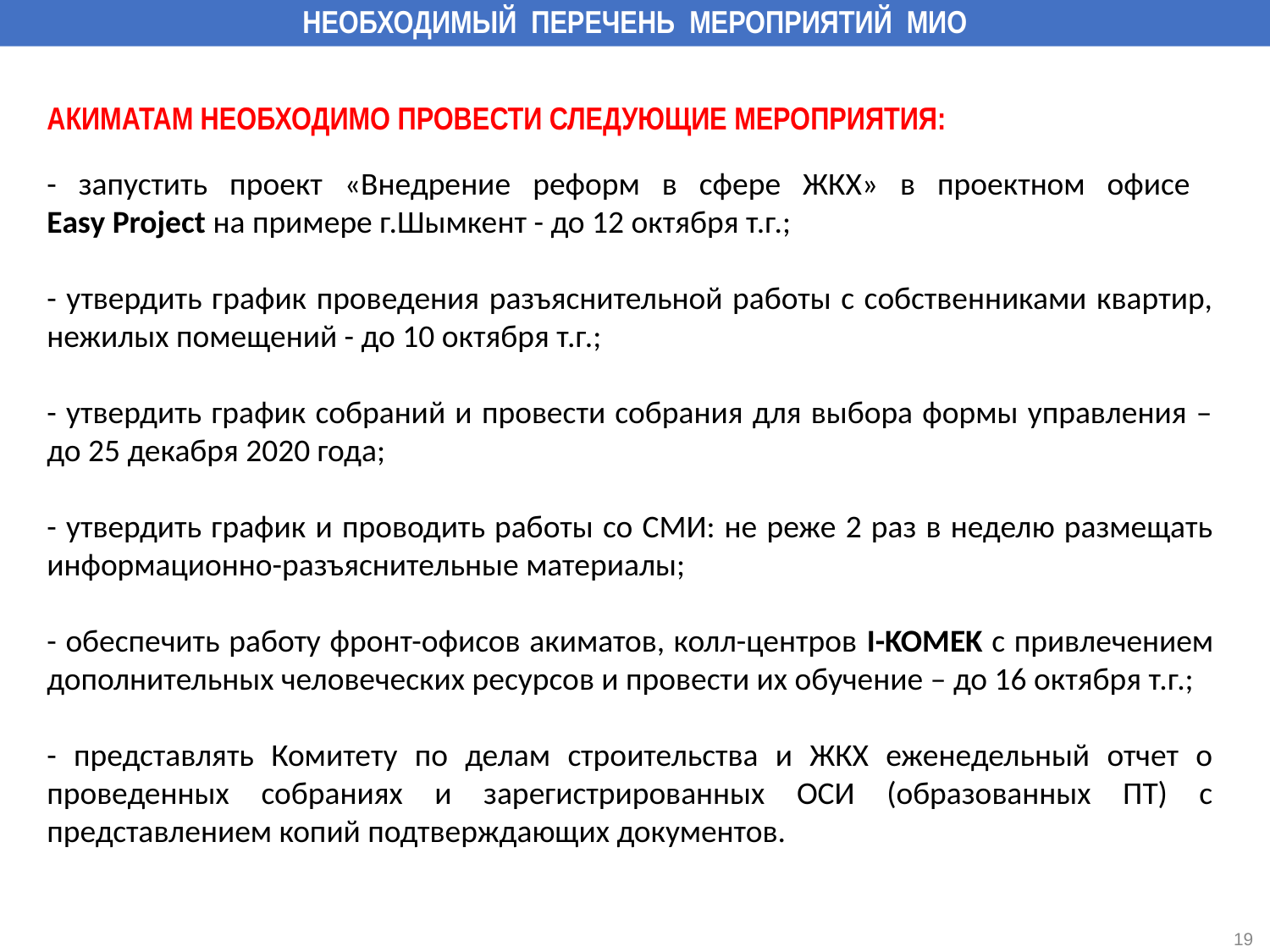

# НЕОБХОДИМЫЙ  ПЕРЕЧЕНЬ  МЕРОПРИЯТИЙ  МИО
АКИМАТАМ НЕОБХОДИМО ПРОВЕСТИ СЛЕДУЮЩИЕ МЕРОПРИЯТИЯ:
- запустить проект «Внедрение реформ в сфере ЖКХ» в проектном офисе
Еasy Project на примере г.Шымкент - до 12 октября т.г.;

- утвердить график проведения разъяснительной работы с собственниками квартир, нежилых помещений - до 10 октября т.г.;

- утвердить график собраний и провести собрания для выбора формы управления – до 25 декабря 2020 года;

- утвердить график и проводить работы со СМИ: не реже 2 раз в неделю размещать информационно-разъяснительные материалы;

- обеспечить работу фронт-офисов акиматов, колл-центров I-KOMEK с привлечением дополнительных человеческих ресурсов и провести их обучение – до 16 октября т.г.;

- представлять Комитету по делам строительства и ЖКХ еженедельный отчет о проведенных собраниях и зарегистрированных ОСИ (образованных ПТ) с представлением копий подтверждающих документов.
19